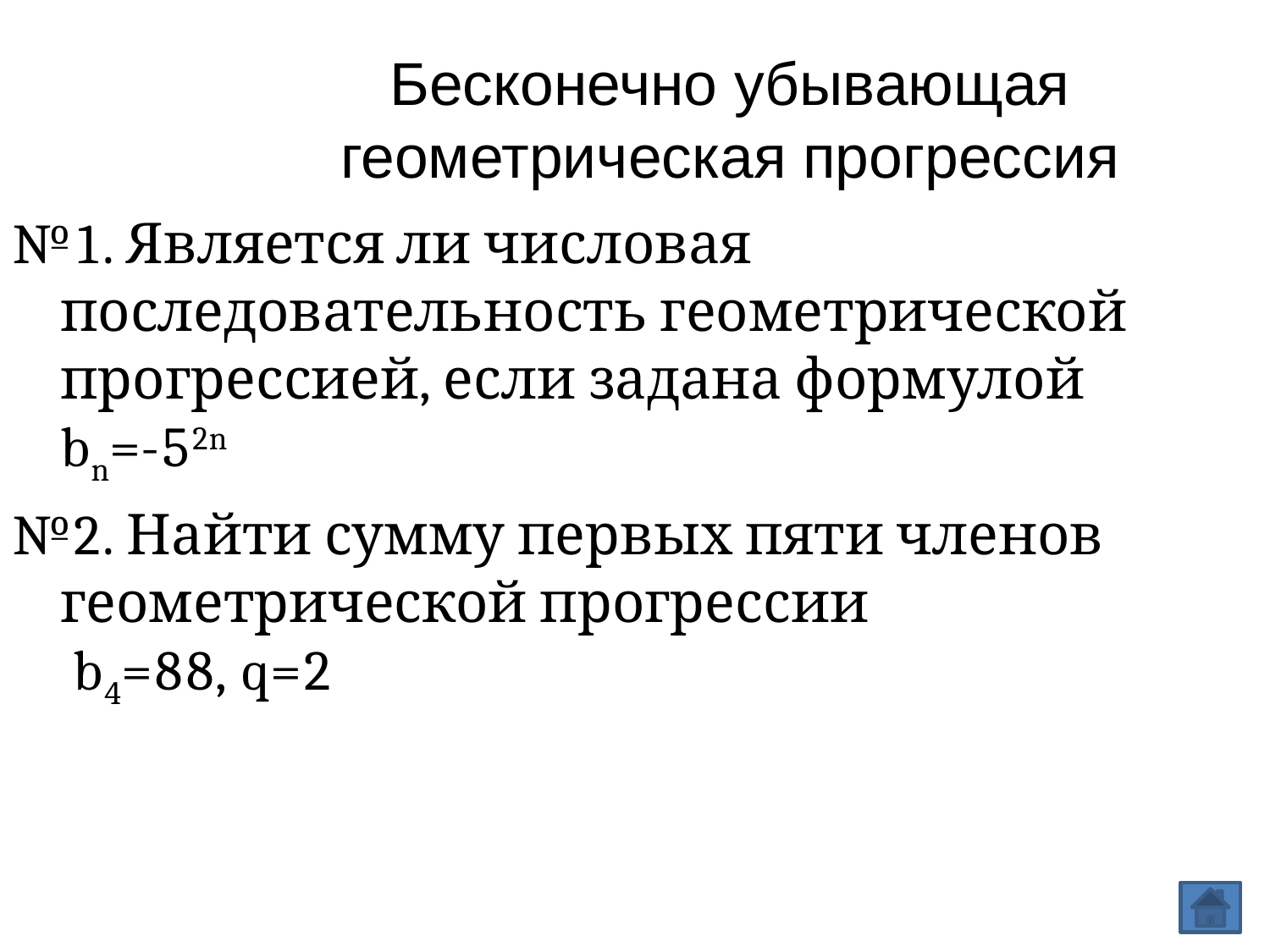

Бесконечно убывающая геометрическая прогрессия
№1. Является ли числовая последовательность геометрической прогрессией, если задана формулой
bn=-52n
№2. Найти сумму первых пяти членов геометрической прогрессии
 b4=88, q=2